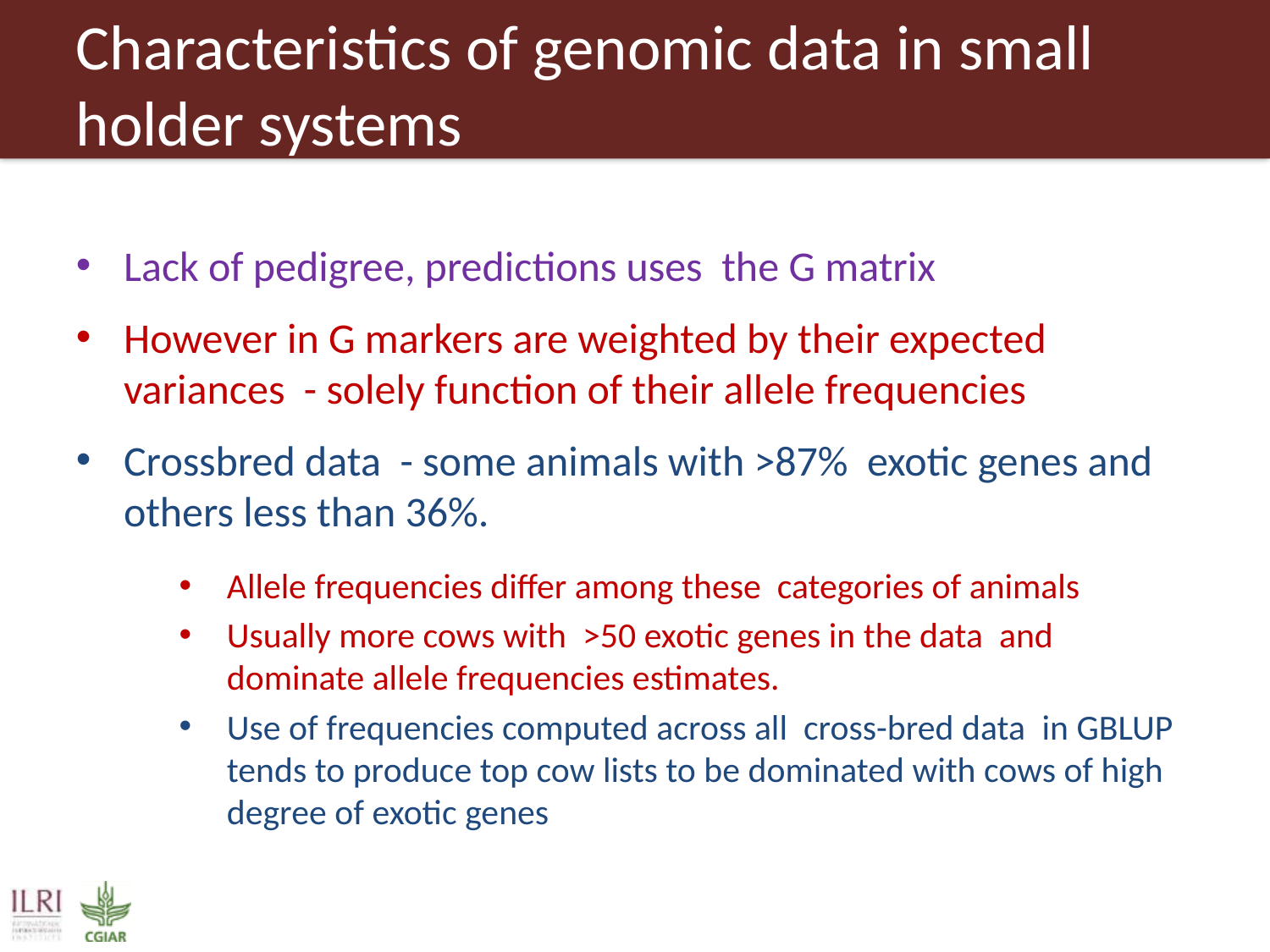

# Characteristics of genomic data in small holder systems
Lack of pedigree, predictions uses  the G matrix
However in G markers are weighted by their expected variances  - solely function of their allele frequencies
Crossbred data  - some animals with >87%  exotic genes and  others less than 36%.
Allele frequencies differ among these  categories of animals
Usually more cows with  >50 exotic genes in the data  and dominate allele frequencies estimates.
Use of frequencies computed across all  cross-bred data  in GBLUP  tends to produce top cow lists to be dominated with cows of high degree of exotic genes